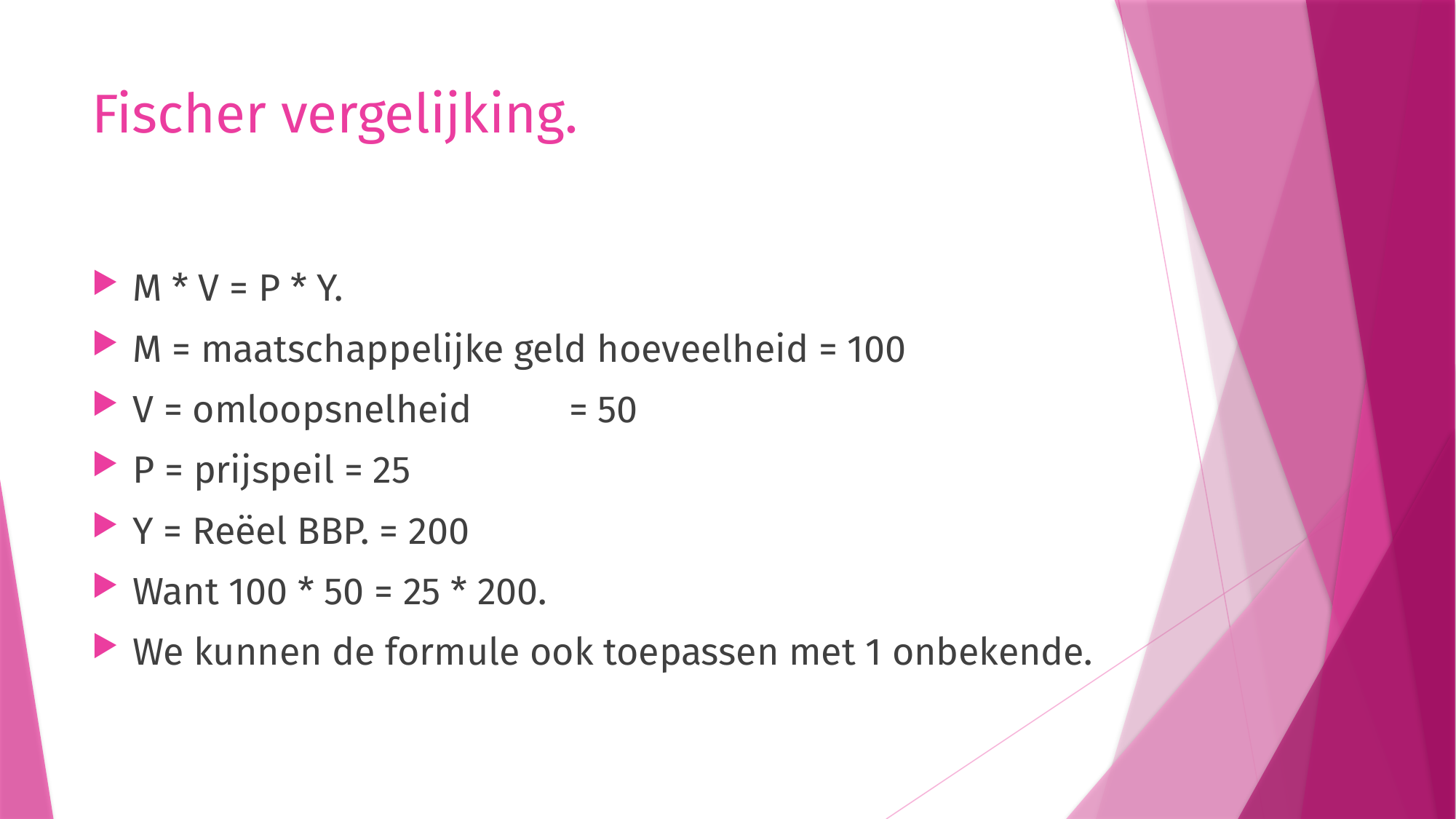

# Fischer vergelijking.
M * V = P * Y.
M = maatschappelijke geld hoeveelheid = 100
V = omloopsnelheid	= 50
P = prijspeil = 25
Y = Reëel BBP. = 200
Want 100 * 50 = 25 * 200.
We kunnen de formule ook toepassen met 1 onbekende.